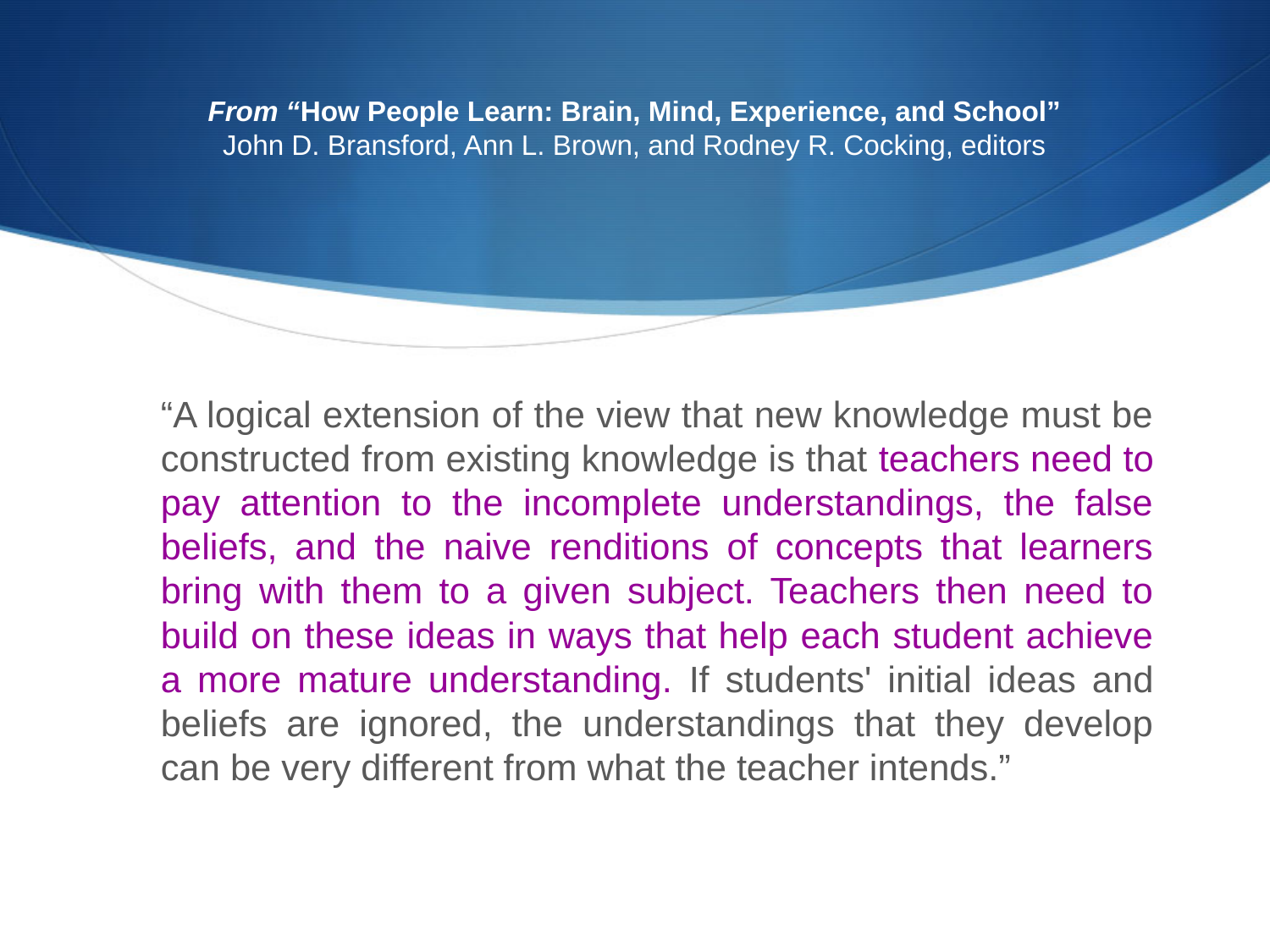

# From “How People Learn: Brain, Mind, Experience, and School” John D. Bransford, Ann L. Brown, and Rodney R. Cocking, editors
	“A logical extension of the view that new knowledge must be constructed from existing knowledge is that teachers need to pay attention to the incomplete understandings, the false beliefs, and the naive renditions of concepts that learners bring with them to a given subject. Teachers then need to build on these ideas in ways that help each student achieve a more mature understanding. If students' initial ideas and beliefs are ignored, the understandings that they develop can be very different from what the teacher intends.”